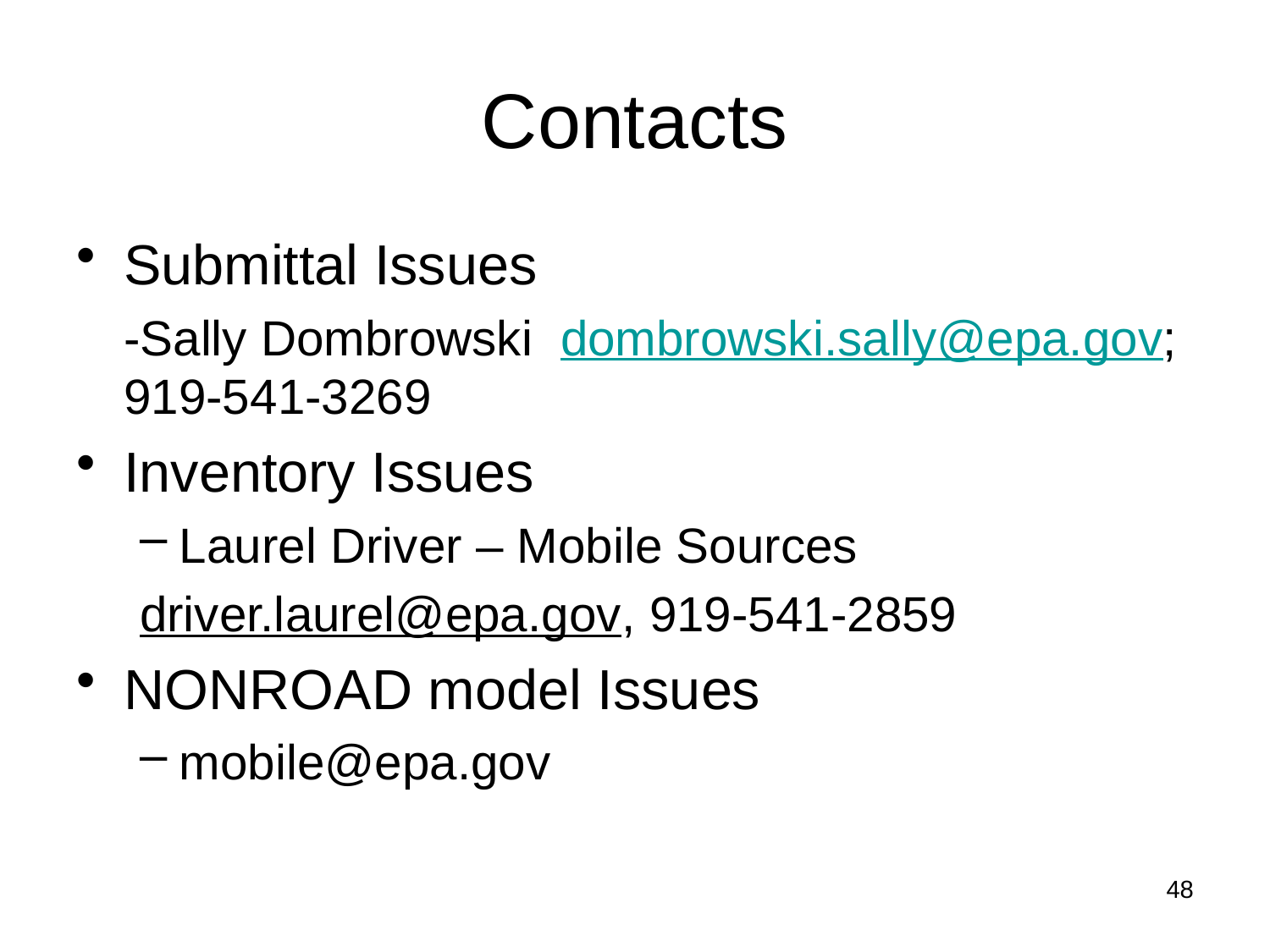

# Contacts
Submittal Issues
	-Sally Dombrowski  dombrowski.sally@epa.gov; 919-541-3269
Inventory Issues
Laurel Driver – Mobile Sources
driver.laurel@epa.gov, 919-541-2859
NONROAD model Issues
mobile@epa.gov

48